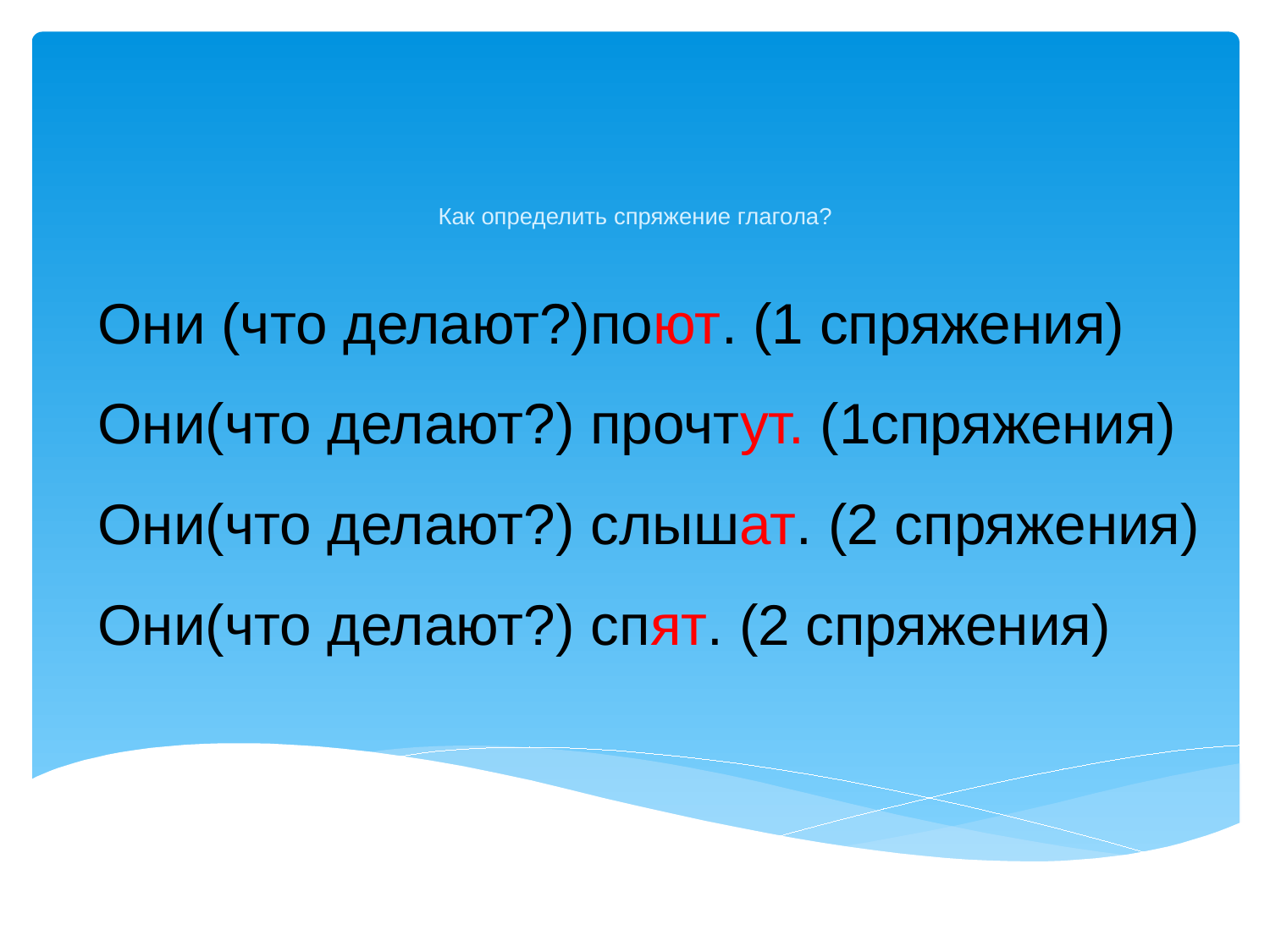

# Как определить спряжение глагола?
Они (что делают?)поют. (1 спряжения)
Они(что делают?) прочтут. (1спряжения)
Они(что делают?) слышат. (2 спряжения)
Они(что делают?) спят. (2 спряжения)